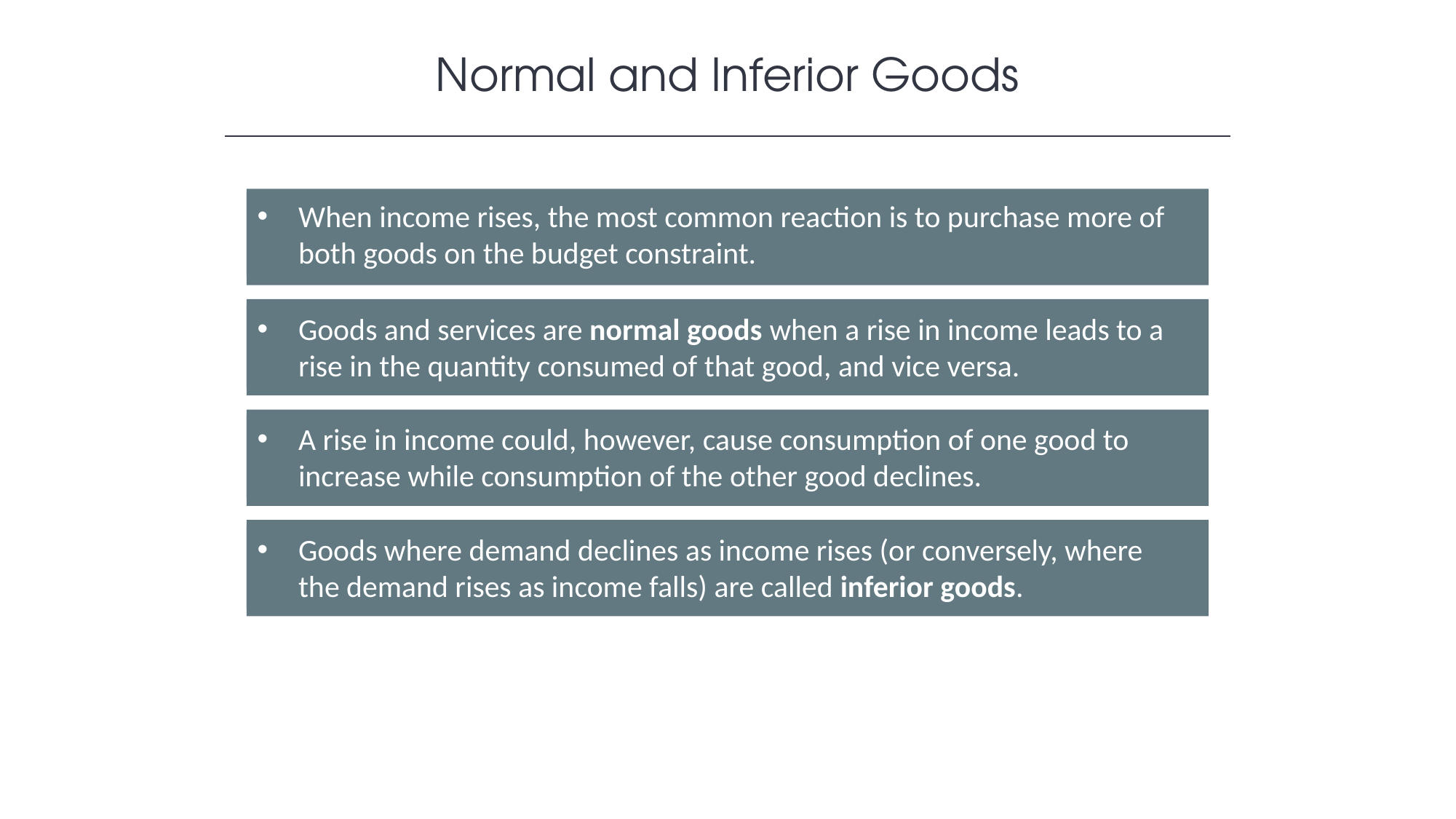

Normal and Inferior Goods

When income rises, the most common reaction is to purchase more of both goods on the budget constraint.

Goods and services are normal goods when a rise in income leads to a rise in the quantity consumed of that good, and vice versa.

A rise in income could, however, cause consumption of one good to increase while consumption of the other good declines.

Goods where demand declines as income rises (or conversely, where the demand rises as income falls) are called inferior goods.